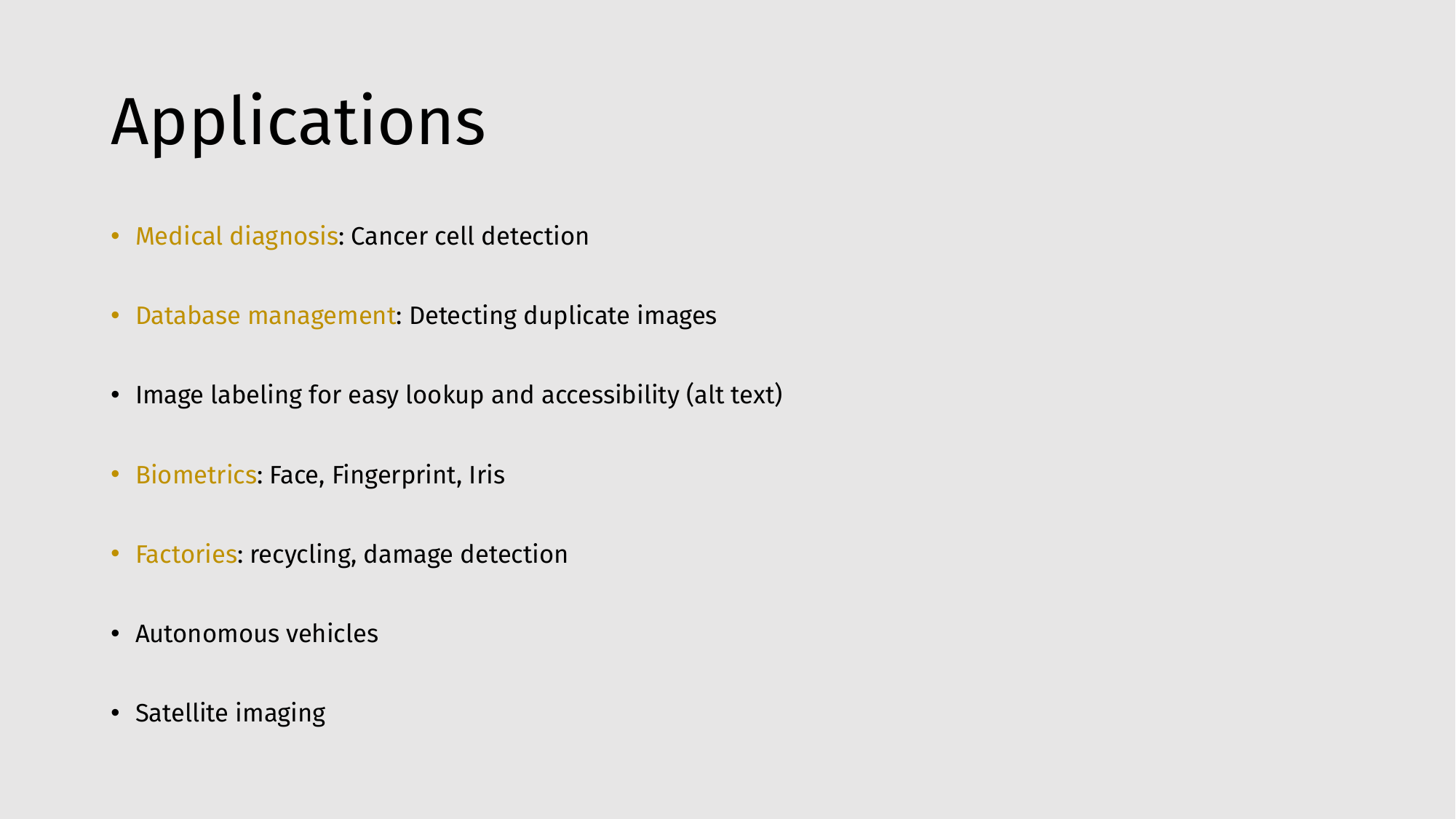

# Applications
Medical diagnosis: Cancer cell detection

Database management: Detecting duplicate images

Image labeling for easy lookup and accessibility (alt text)

Biometrics: Face, Fingerprint, Iris

Factories: recycling, damage detection

Autonomous vehicles

Satellite imaging